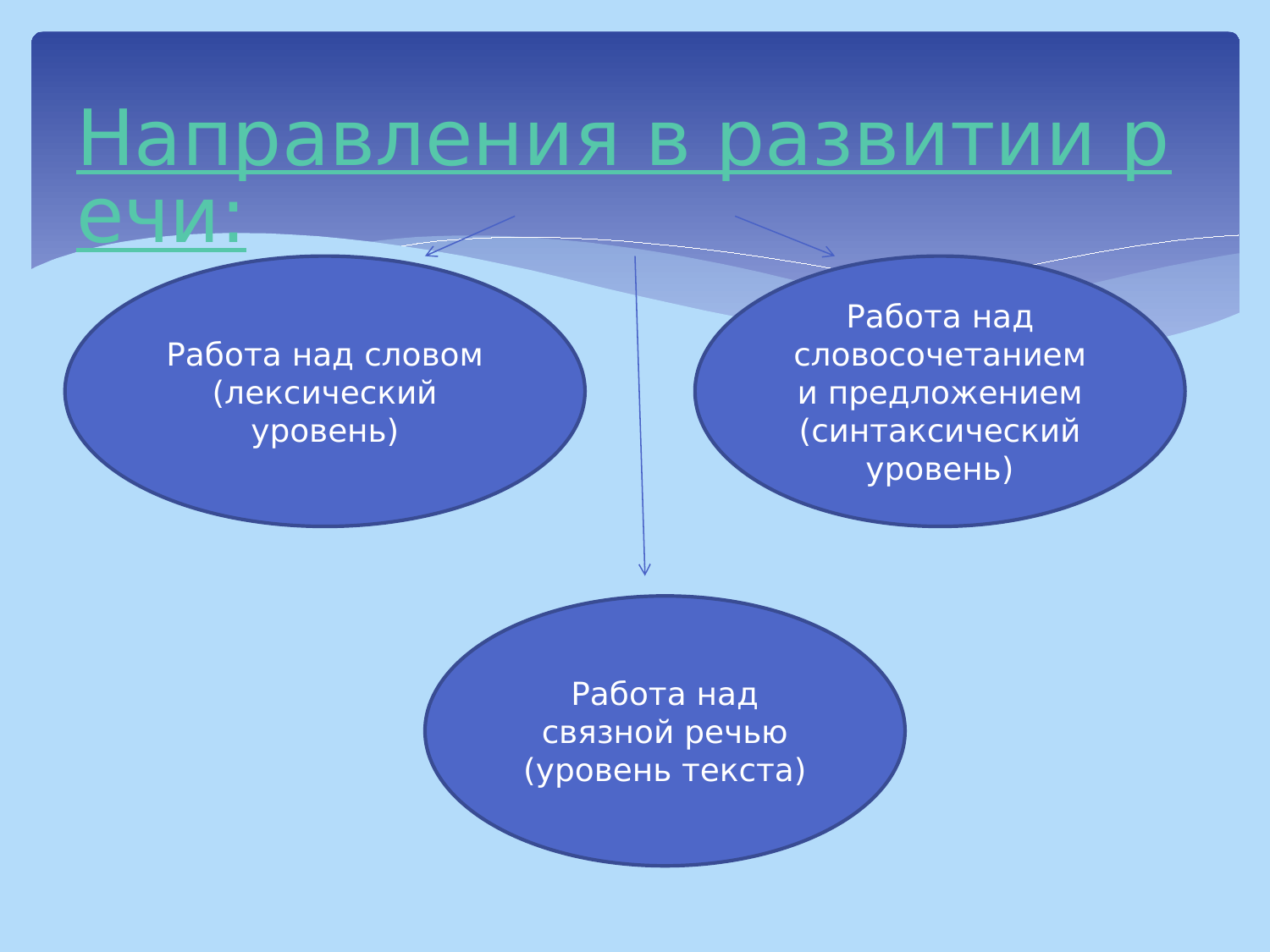

# Направления в развитии речи:
Работа над словом
(лексический уровень)
Работа над словосочетанием и предложением
(синтаксический уровень)
Работа над связной речью
(уровень текста)